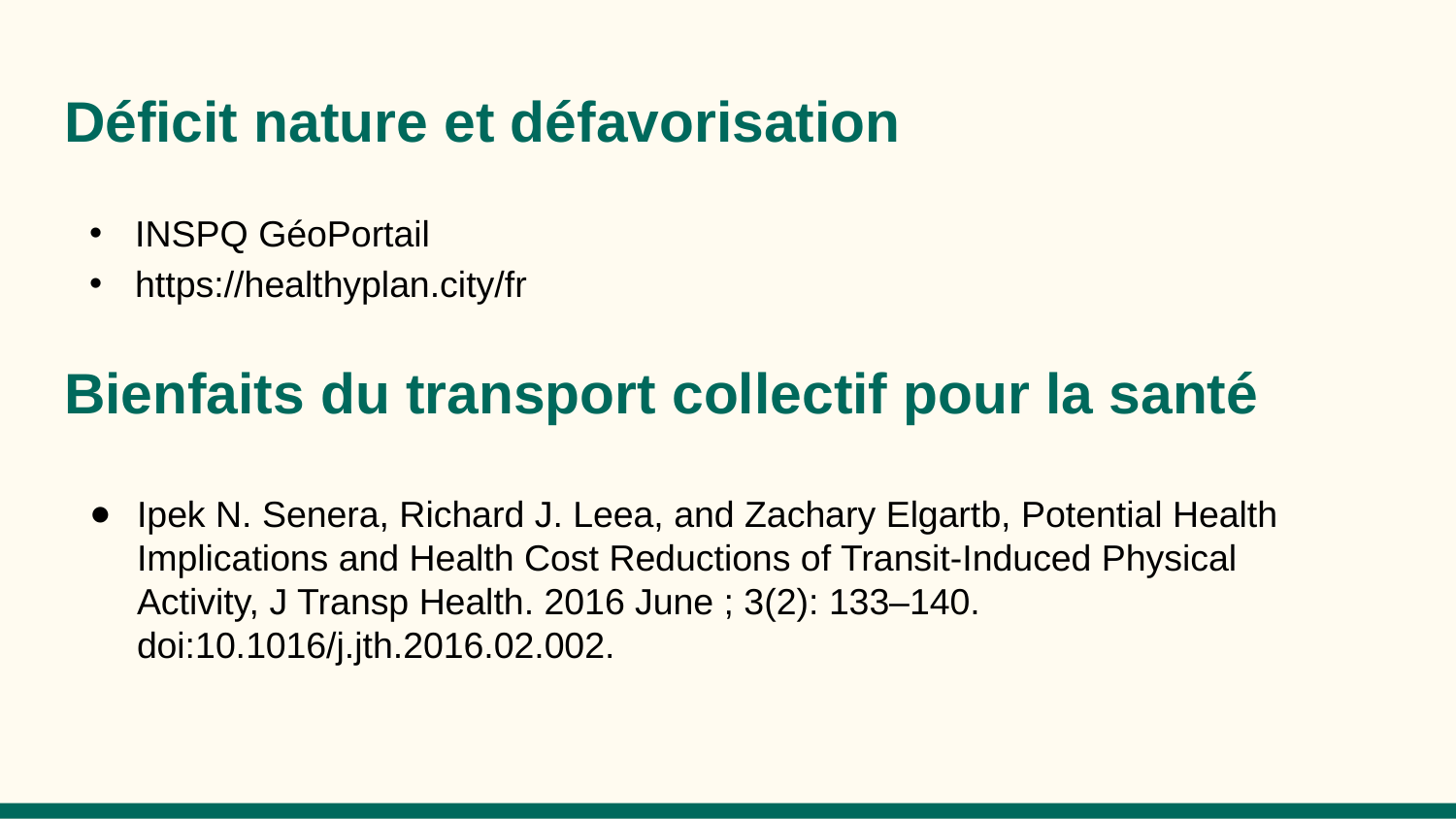

Déficit nature et défavorisation
INSPQ GéoPortail
https://healthyplan.city/fr
# Bienfaits du transport collectif pour la santé
Ipek N. Senera, Richard J. Leea, and Zachary Elgartb, Potential Health Implications and Health Cost Reductions of Transit-Induced Physical Activity, J Transp Health. 2016 June ; 3(2): 133–140. doi:10.1016/j.jth.2016.02.002.